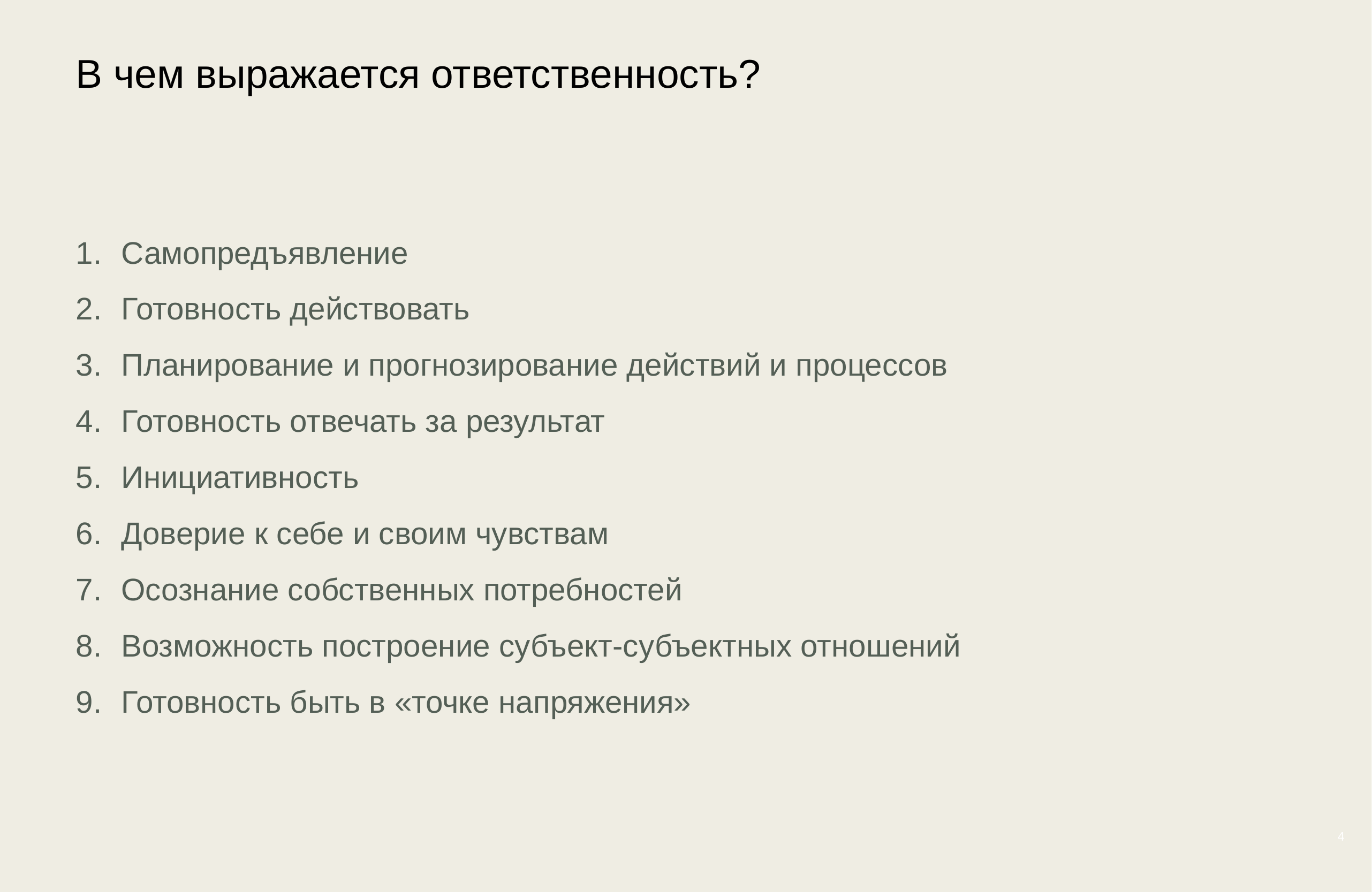

В чем выражается ответственность?
Самопредъявление
Готовность действовать
Планирование и прогнозирование действий и процессов
Готовность отвечать за результат
Инициативность
Доверие к себе и своим чувствам
Осознание собственных потребностей
Возможность построение субъект-субъектных отношений
Готовность быть в «точке напряжения»
4